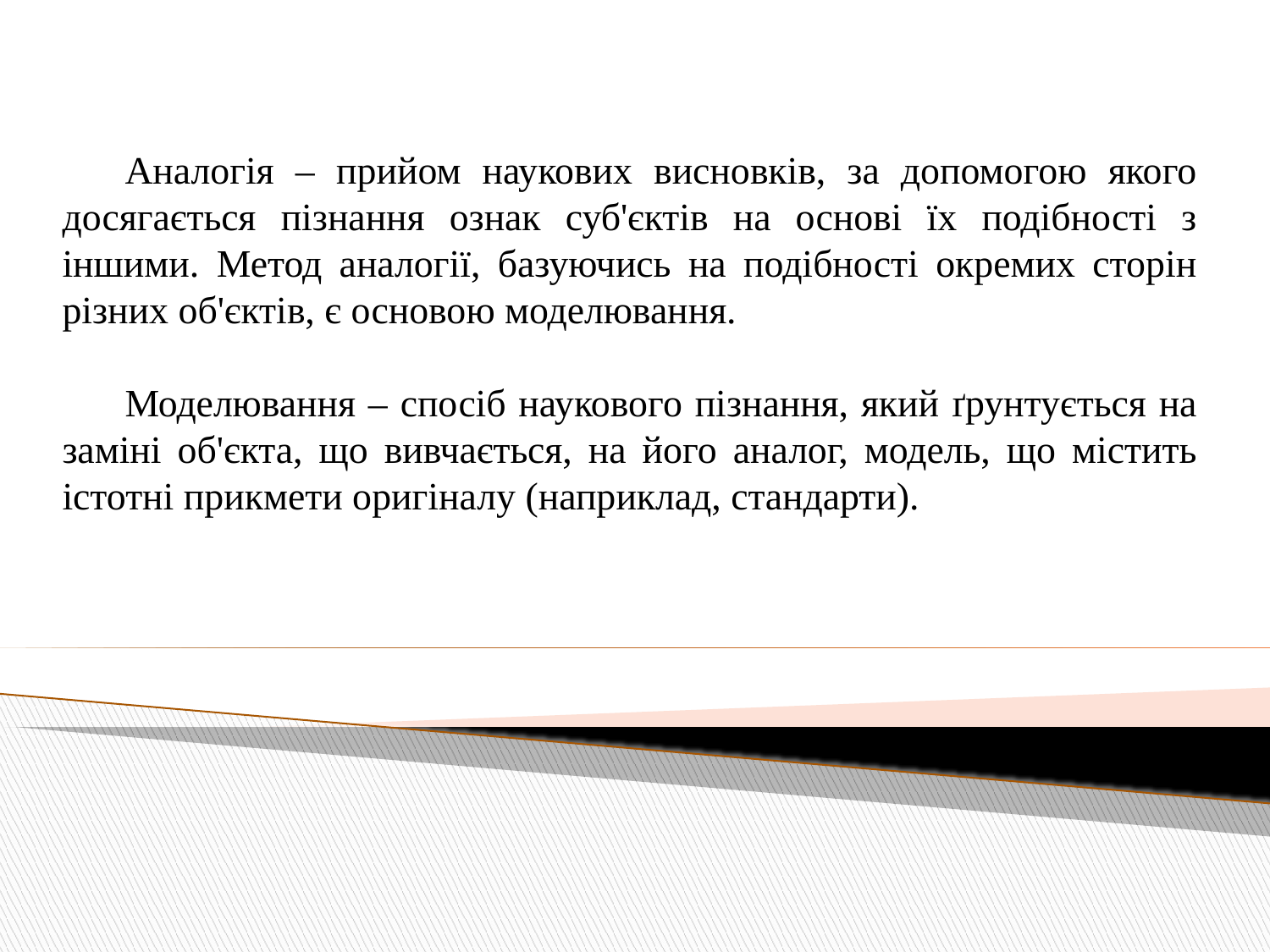

Аналогія – прийом наукових висновків, за допомогою якого досягається пізнання ознак суб'єктів на основі їх подібності з іншими. Метод аналогії, базуючись на подібності окремих сторін різних об'єктів, є основою моделювання.

Моделювання – спосіб наукового пізнання, який ґрунтується на заміні об'єкта, що вивчається, на його аналог, модель, що містить істотні прикмети оригіналу (наприклад, стандарти).